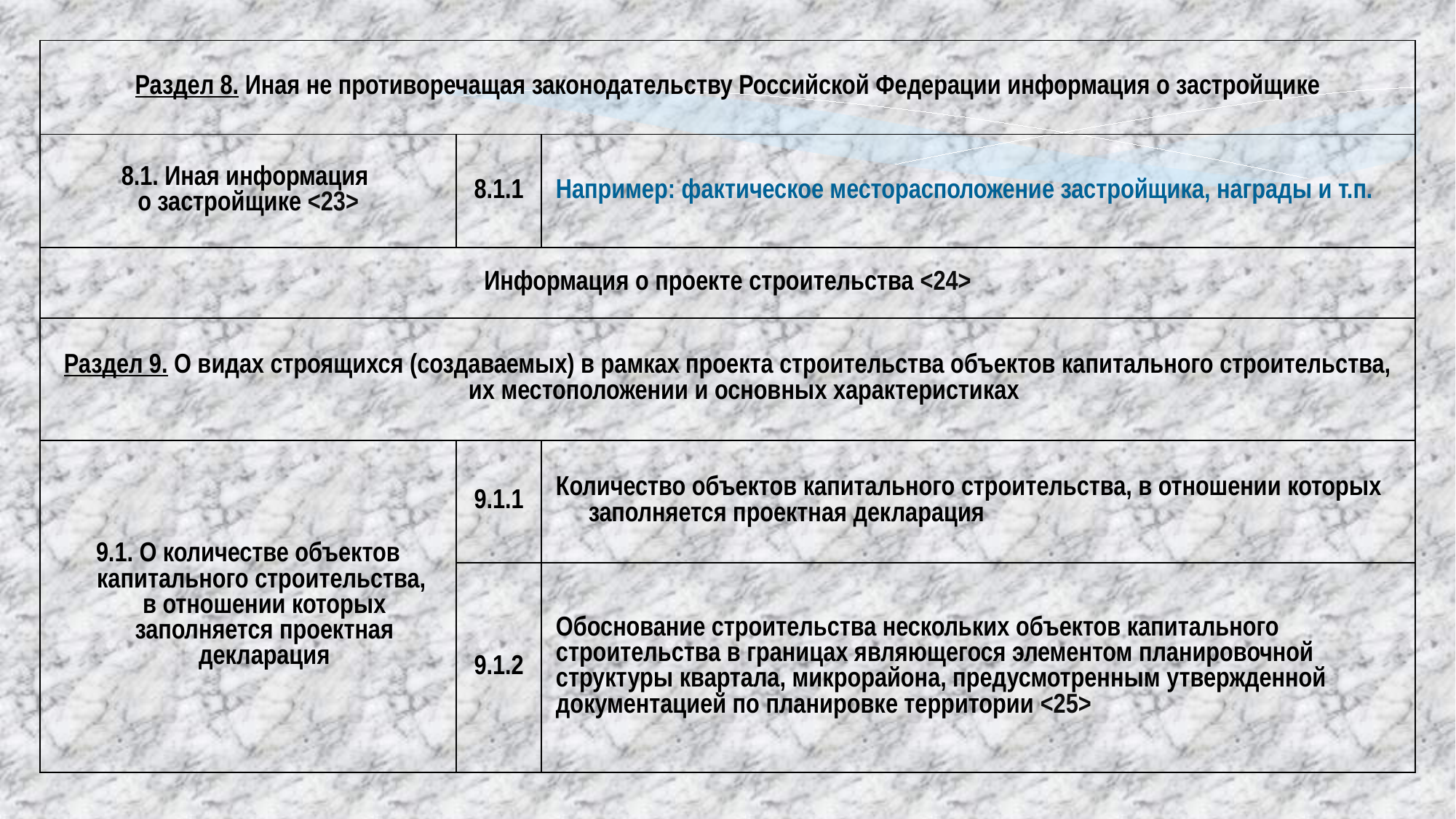

| Раздел 8. Иная не противоречащая законодательству Российской Федерации информация о застройщике |  |  |
| --- | --- | --- |
| 8.1. Иная информация о застройщике <23> | 8.1.1 | Например: фактическое месторасположение застройщика, награды и т.п. |
| Информация о проекте строительства <24> |  |  |
| Раздел 9. О видах строящихся (создаваемых) в рамках проекта строительства объектов капитального строительства, их местоположении и основных характеристиках |  |  |
| 9.1. О количестве объектов капитального строительства, в отношении которых заполняется проектная декларация | 9.1.1 | Количество объектов капитального строительства, в отношении которых заполняется проектная декларация |
|  | 9.1.2 | Обоснование строительства нескольких объектов капитального строительства в границах являющегося элементом планировочной структуры квартала, микрорайона, предусмотренным утвержденной документацией по планировке территории <25> |